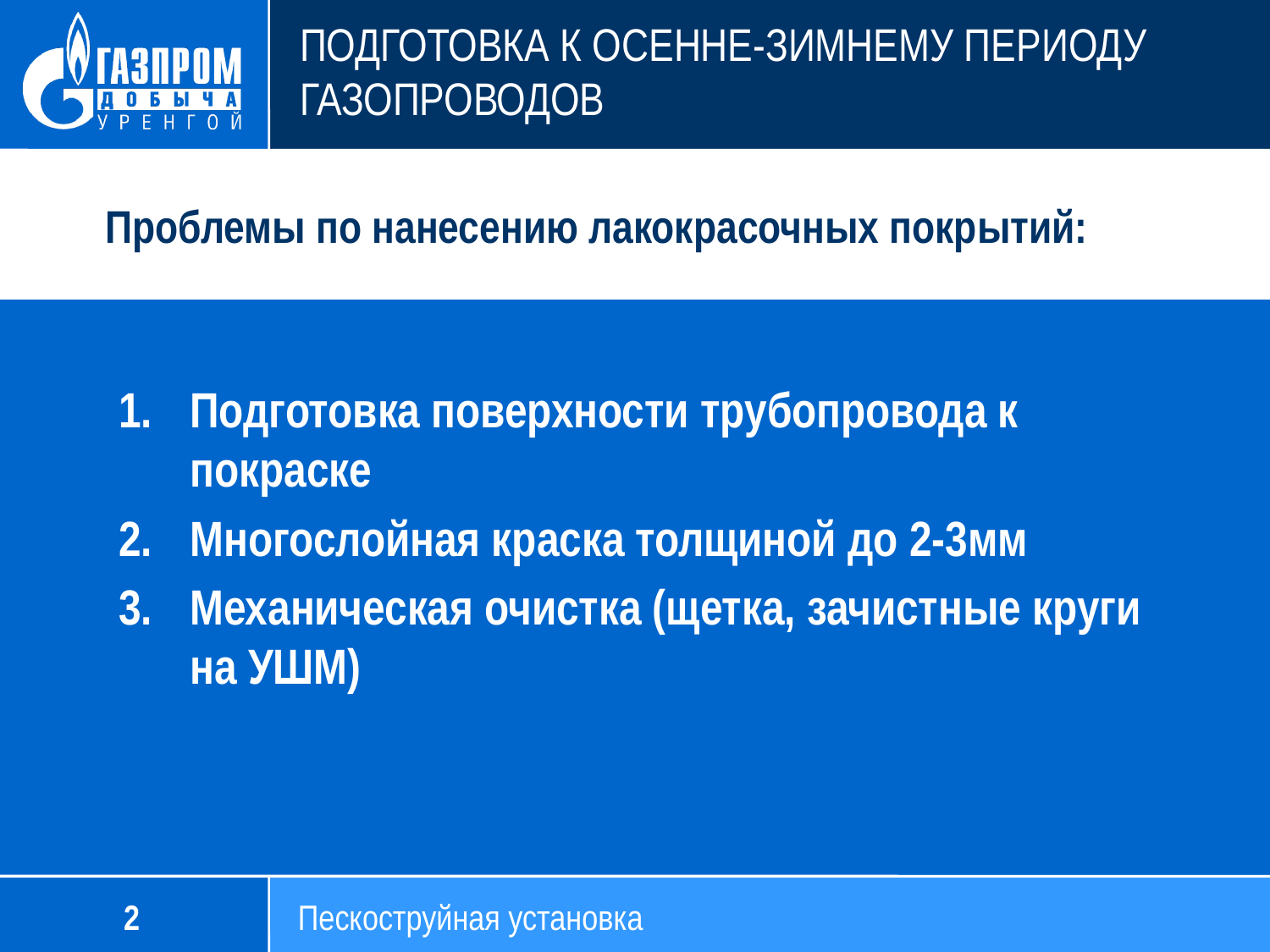

# ПОДГОТОВКА К ОСЕННЕ-ЗИМНЕМУ ПЕРИОДУ ГАЗОПРОВОДОВ
Проблемы по нанесению лакокрасочных покрытий:
Подготовка поверхности трубопровода к покраске
Многослойная краска толщиной до 2-3мм
Механическая очистка (щетка, зачистные круги на УШМ)

2
Пескоструйная установка